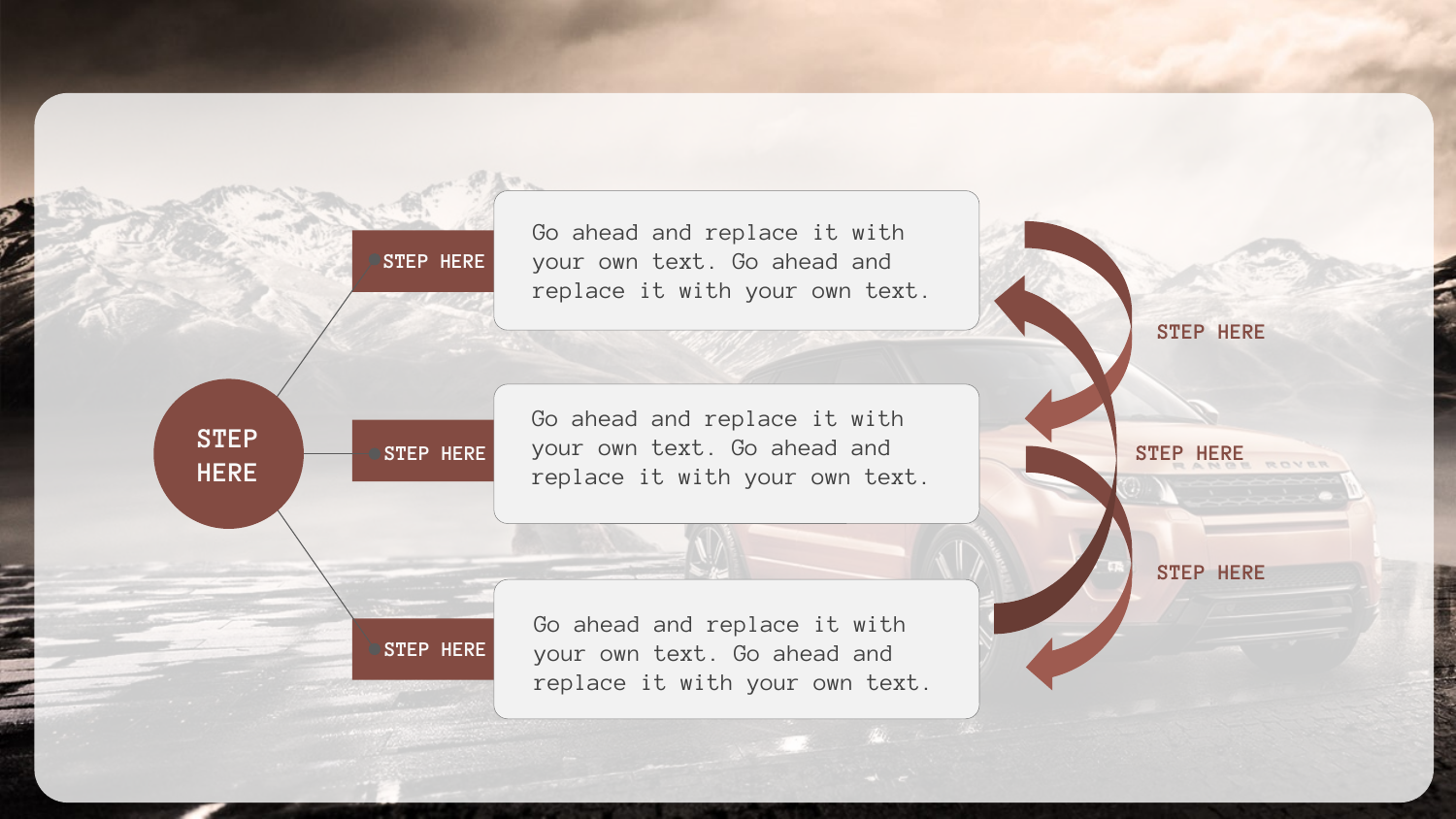

#

Go ahead and replace it with your own text. Go ahead and replace it with your own text.

STEP HERE

STEP HERE
STEP HERE

Go ahead and replace it with your own text. Go ahead and replace it with your own text.

STEP HERE
STEP HERE

STEP HERE

Go ahead and replace it with your own text. Go ahead and replace it with your own text.

STEP HERE